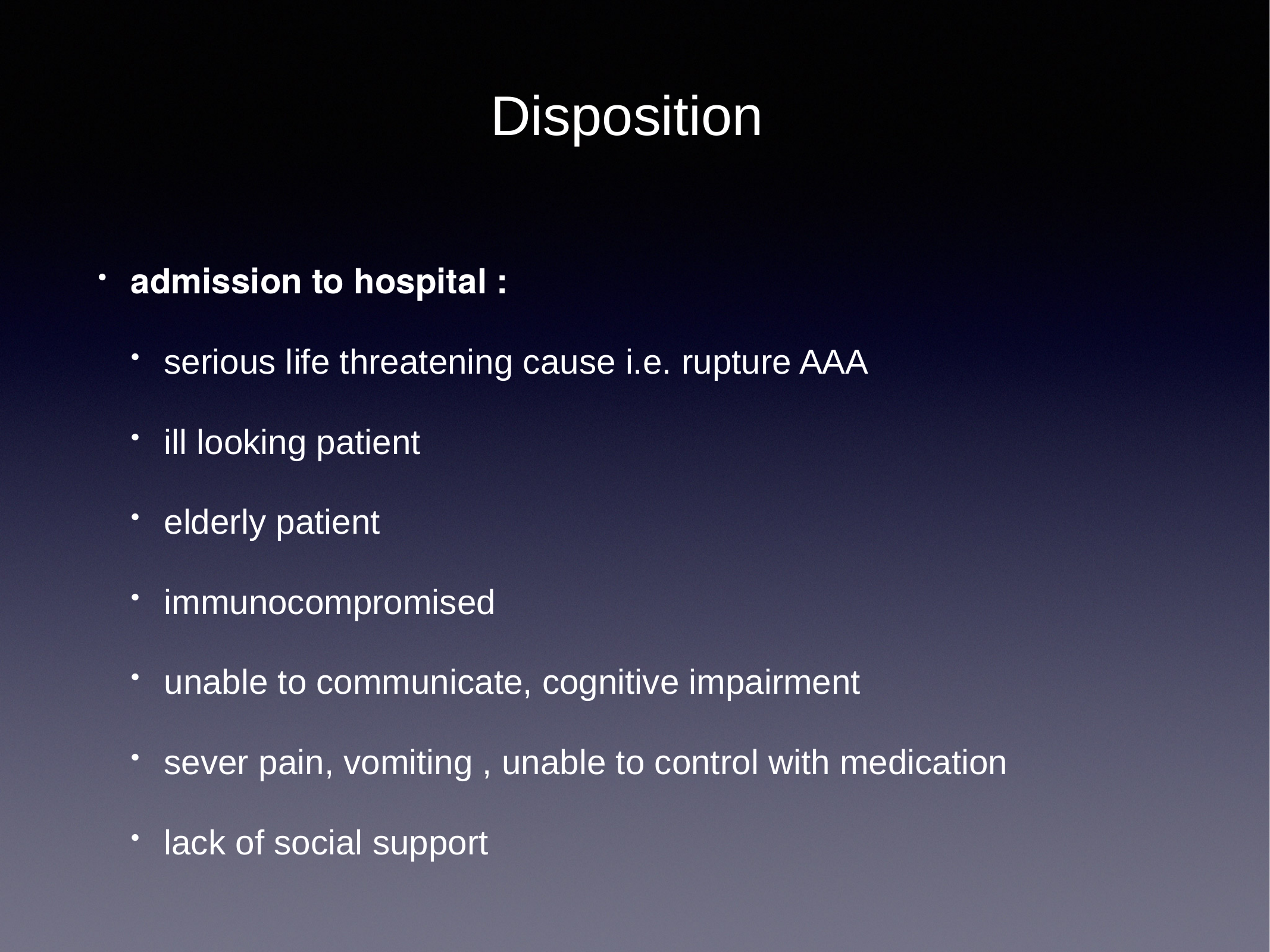

# Disposition
admission to hospital :
serious life threatening cause i.e. rupture AAA
ill looking patient
elderly patient
immunocompromised
unable to communicate, cognitive impairment
sever pain, vomiting , unable to control with medication
lack of social support